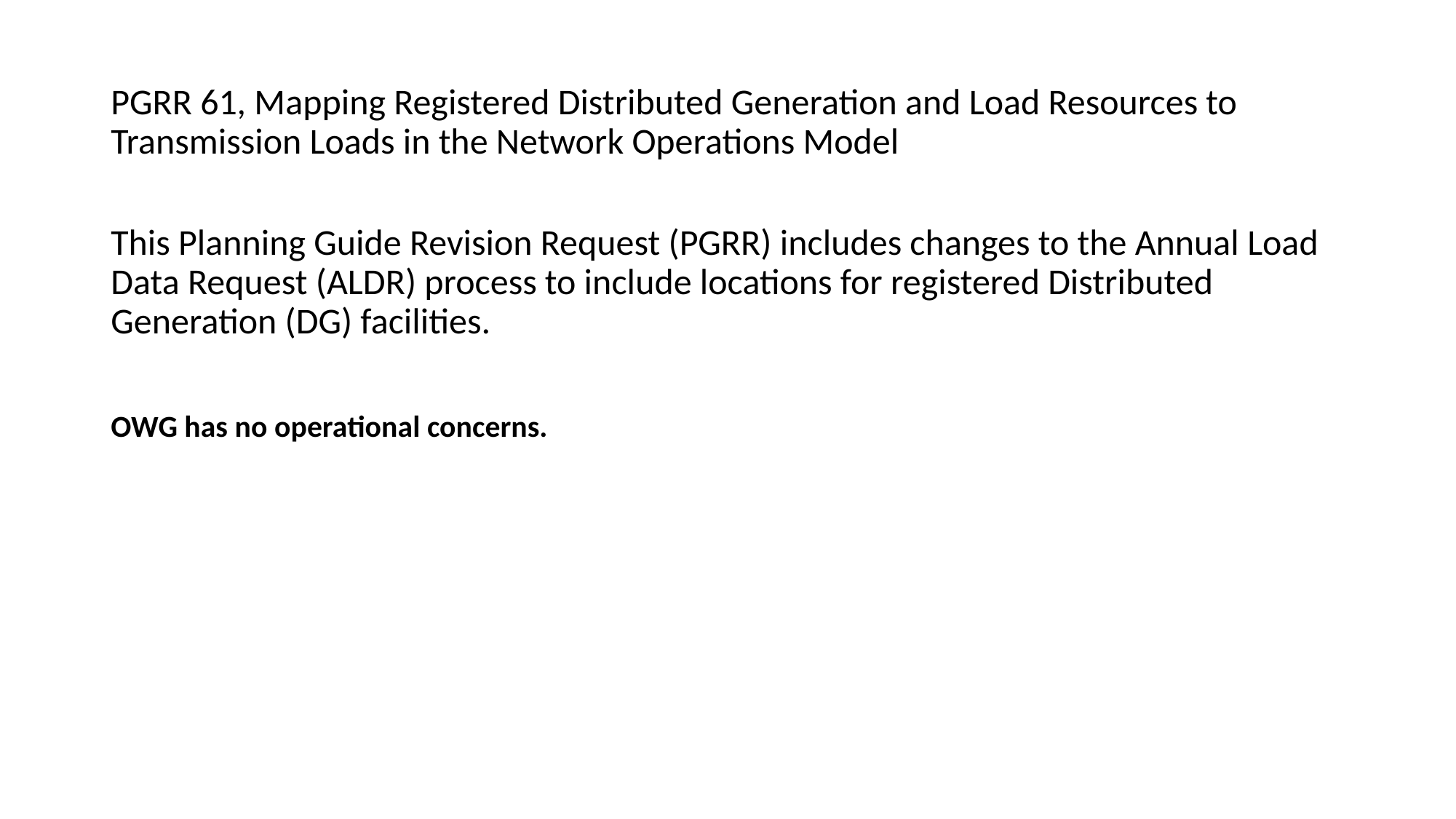

# PGRR 61, Mapping Registered Distributed Generation and Load Resources to Transmission Loads in the Network Operations Model
This Planning Guide Revision Request (PGRR) includes changes to the Annual Load Data Request (ALDR) process to include locations for registered Distributed Generation (DG) facilities.

OWG has no operational concerns.